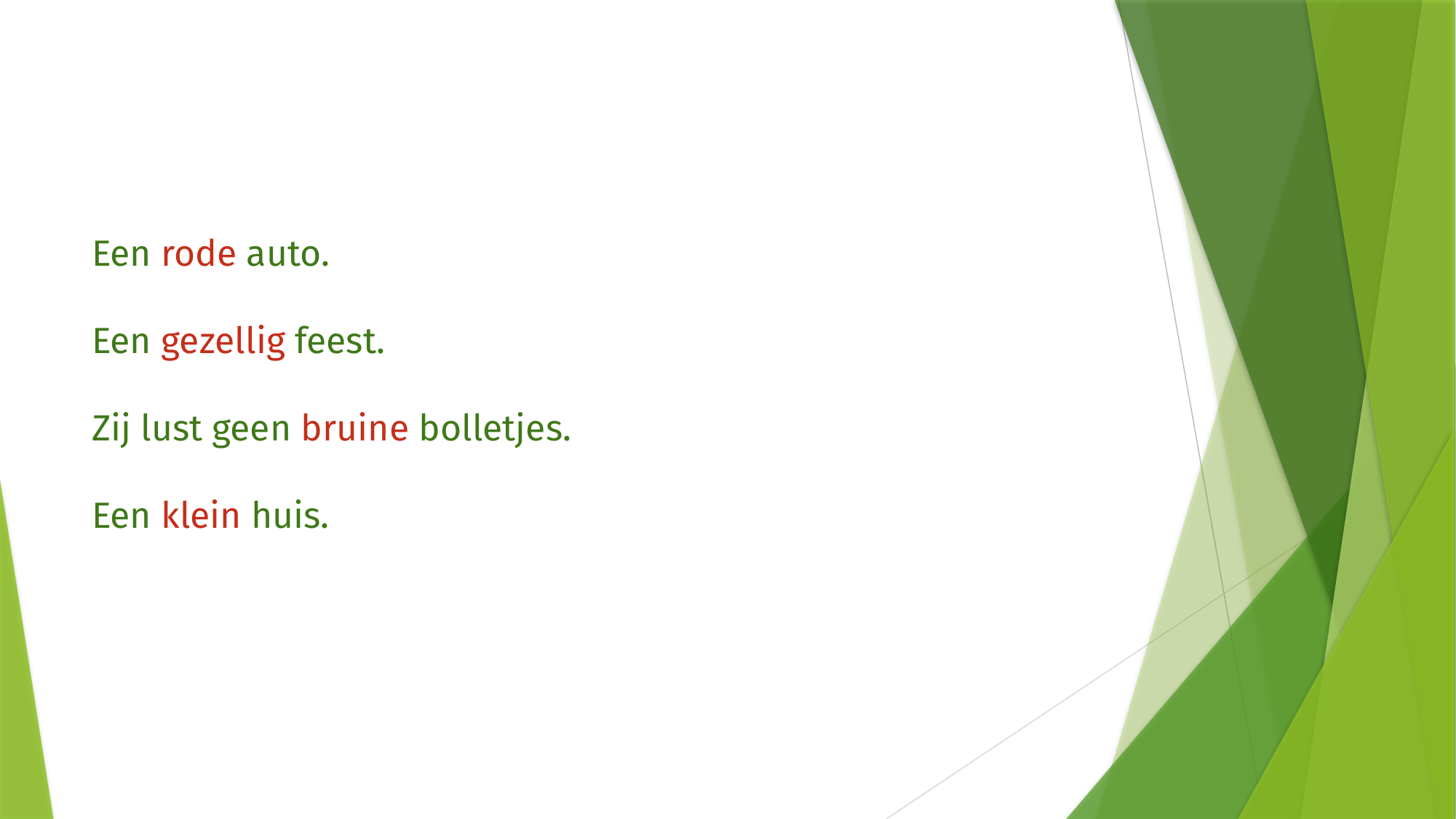

# Een rode auto. Een gezellig feest. Zij lust geen bruine bolletjes. Een klein huis.